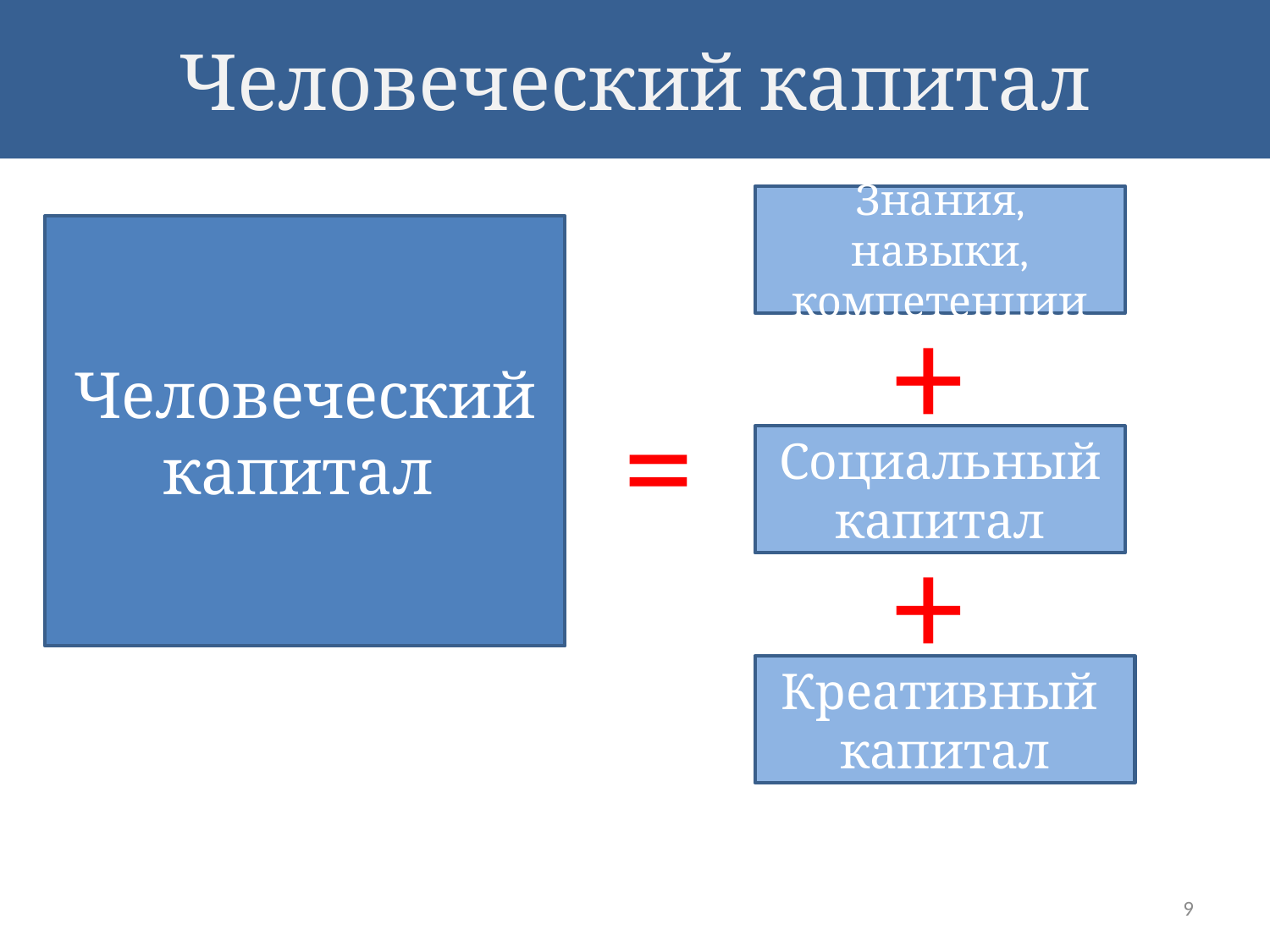

# Человеческий капитал
Знания, навыки, компетенции
Человеческий капитал

+
=
Социальный капитал
+
Креативный  капитал

9